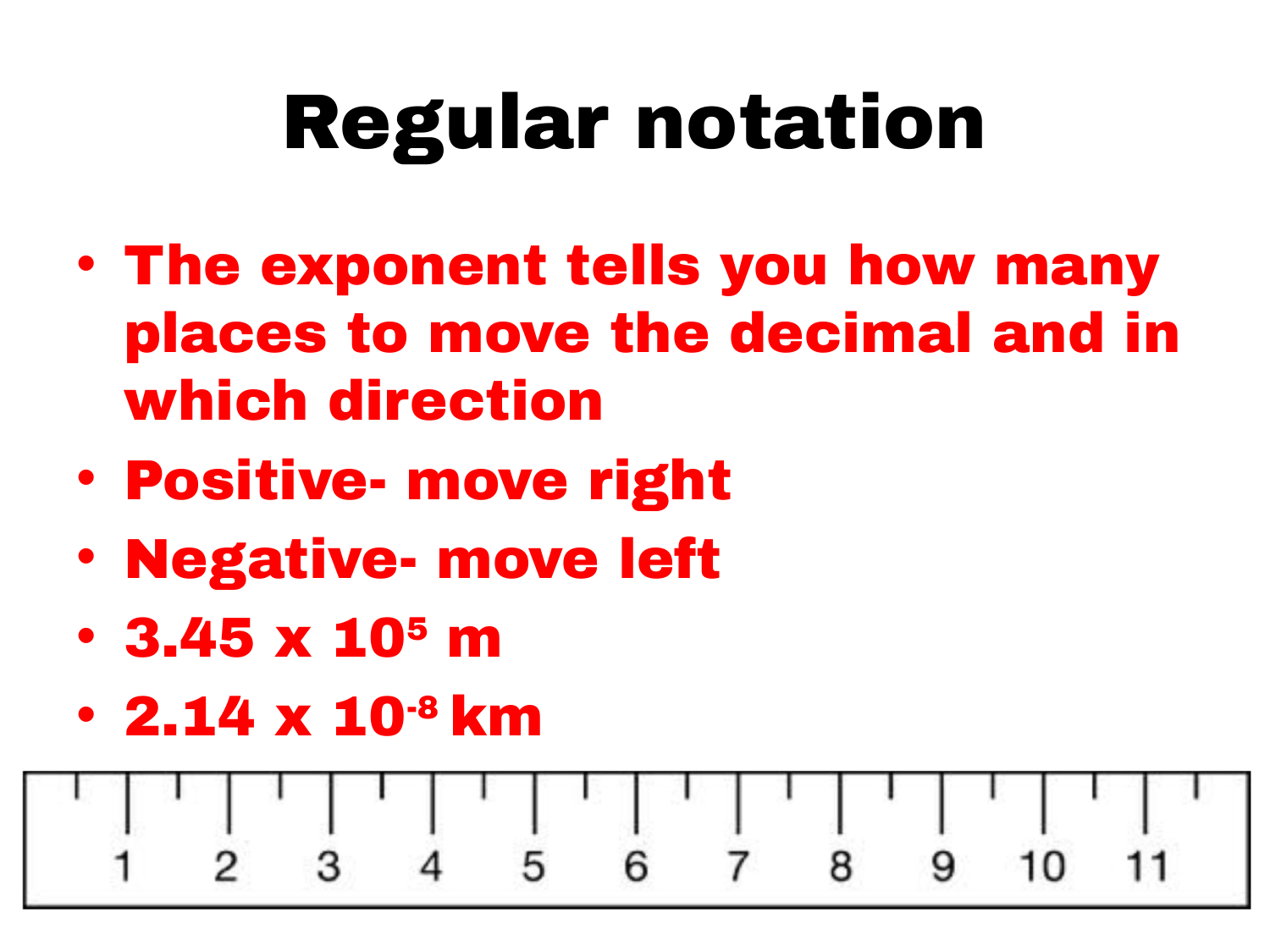

# Regular notation
The exponent tells you how many places to move the decimal and in which direction
Positive- move right
Negative- move left
3.45 x 105 m
2.14 x 10-8 km